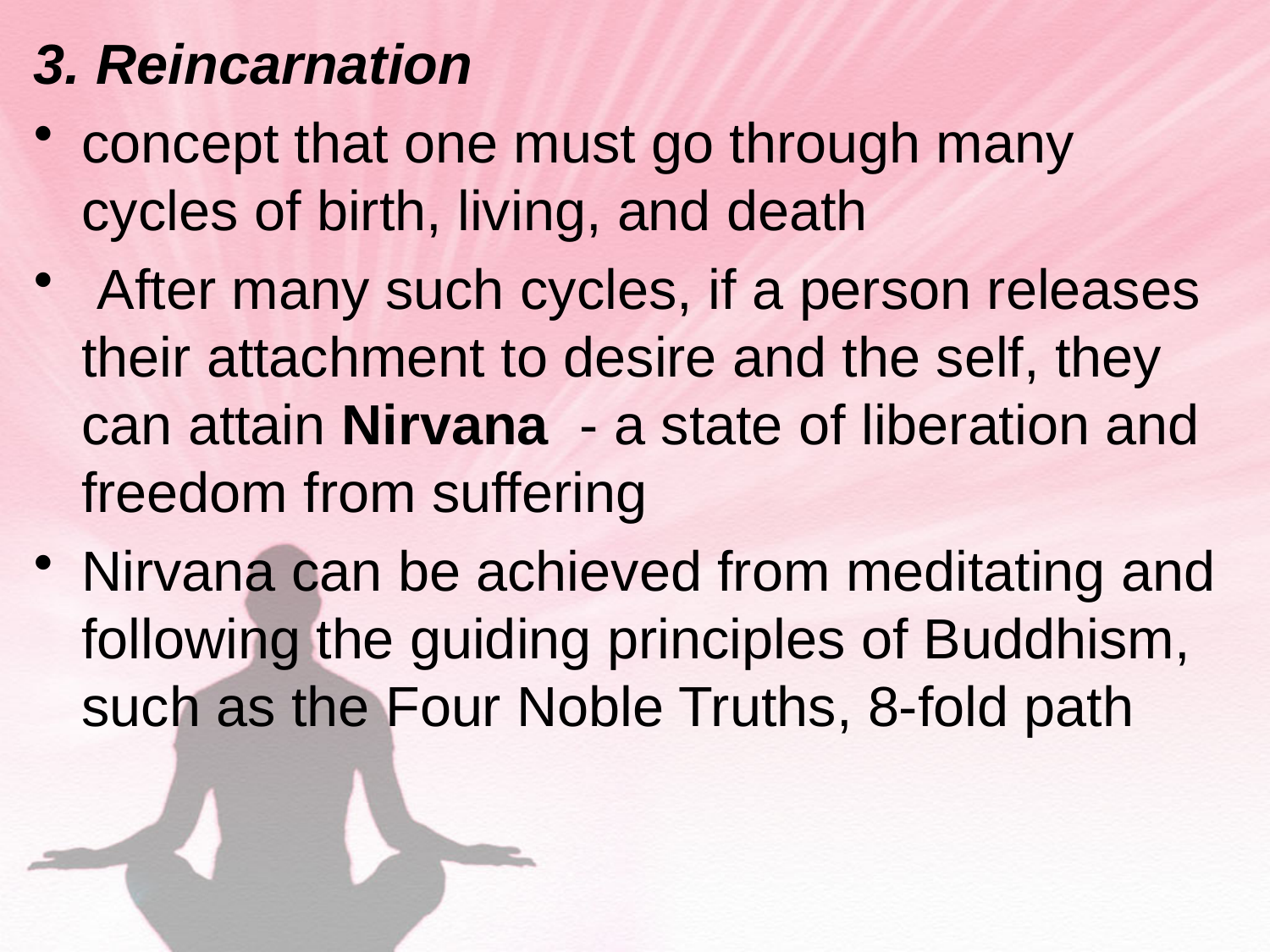

3. Reincarnation
concept that one must go through many cycles of birth, living, and death
 After many such cycles, if a person releases their attachment to desire and the self, they can attain Nirvana  - a state of liberation and freedom from suffering
Nirvana can be achieved from meditating and following the guiding principles of Buddhism, such as the Four Noble Truths, 8-fold path